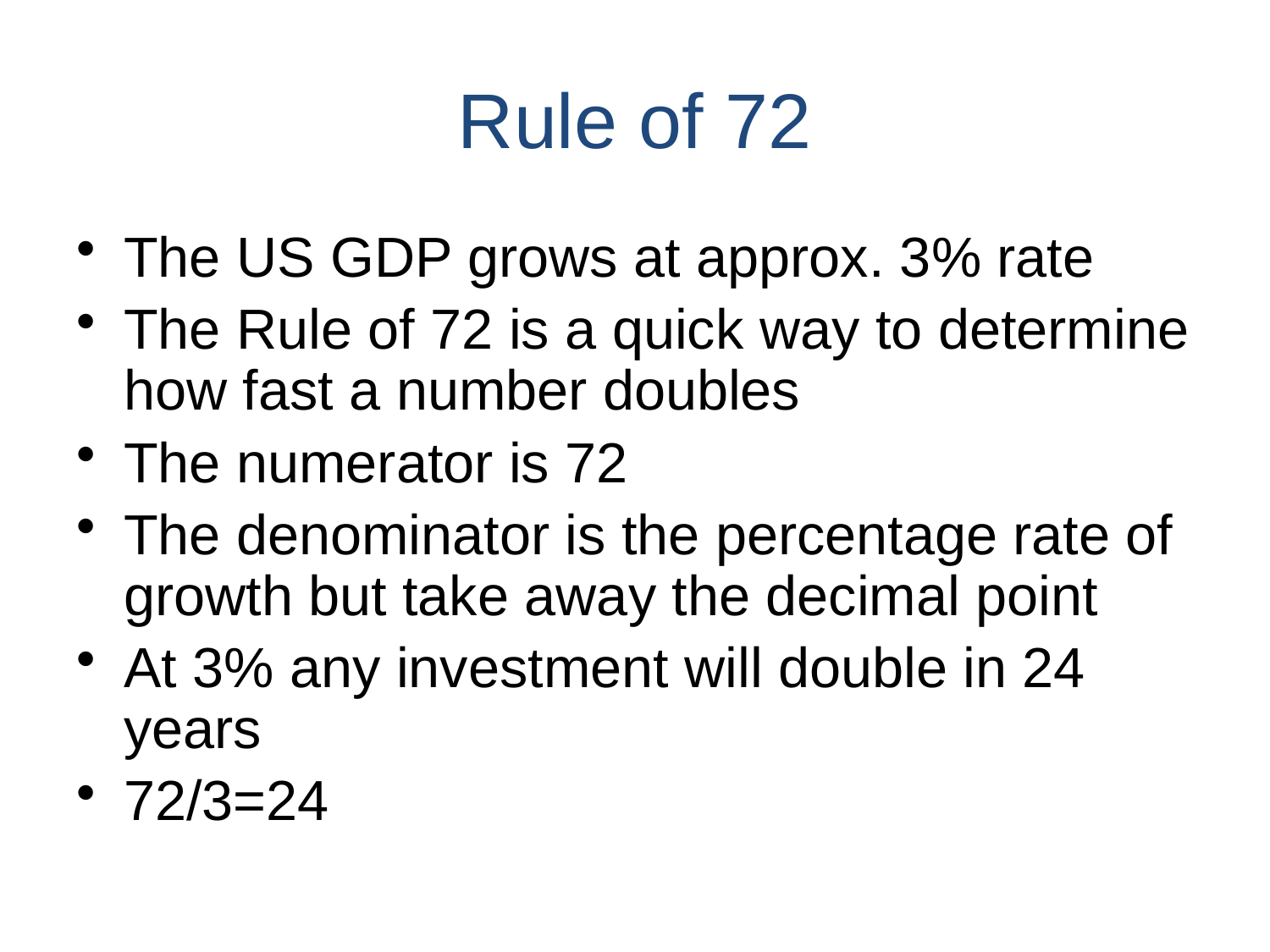

Rule of 72
The US GDP grows at approx. 3% rate
The Rule of 72 is a quick way to determine how fast a number doubles
The numerator is 72
The denominator is the percentage rate of growth but take away the decimal point
At 3% any investment will double in 24 years
72/3=24